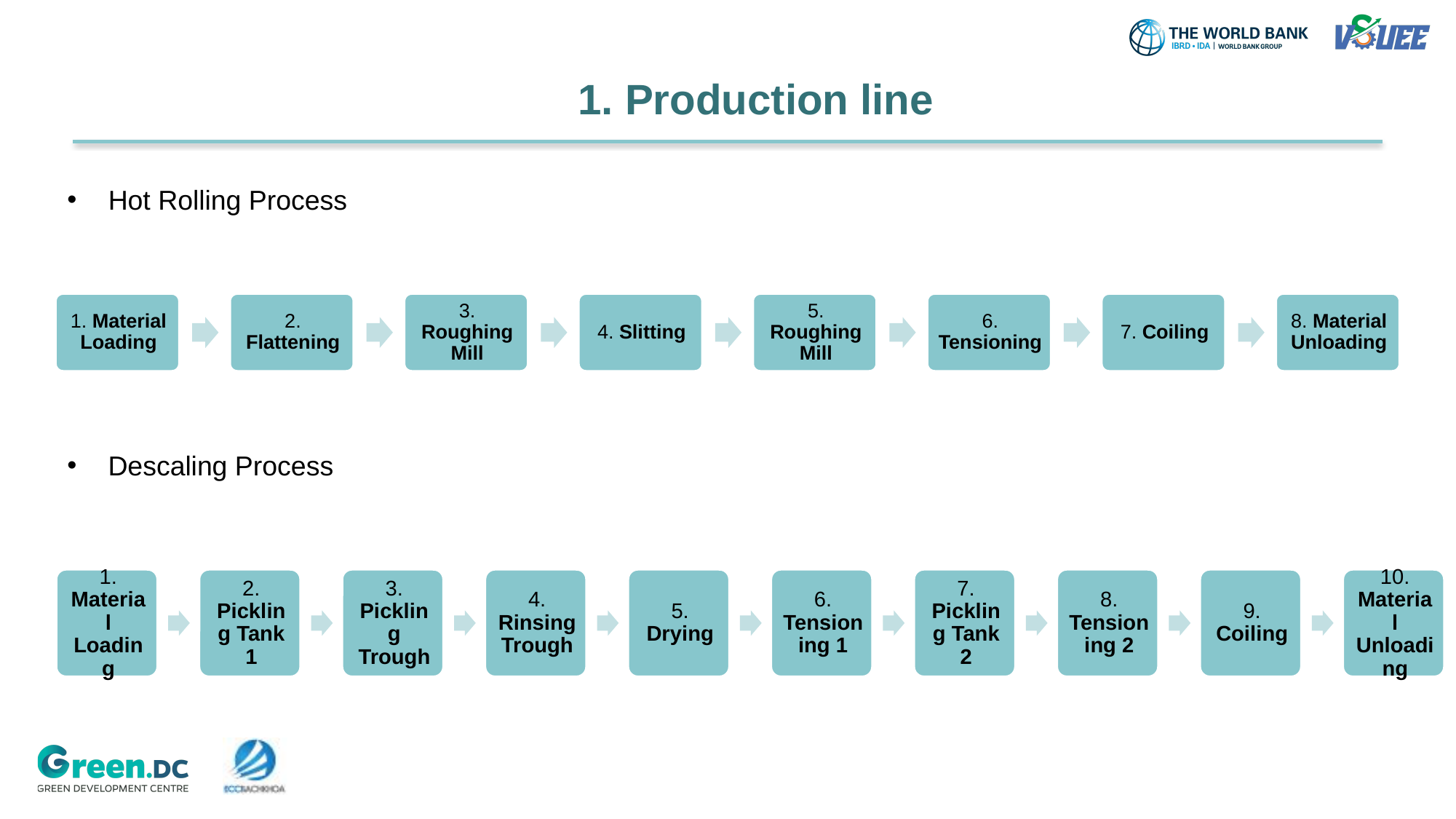

1. Production line
Hot Rolling Process
1. Material Loading

2. Flattening

3. Roughing Mill

4. Slitting

5. Roughing Mill

6. Tensioning

7. Coiling

8. Material Unloading
Descaling Process
1. Material Loading

2. Pickling Tank 1

3. Pickling Trough

4. Rinsing Trough

5. Drying

6. Tensioning 1

7. Pickling Tank 2

8. Tensioning 2

9. Coiling

10. Material Unloading